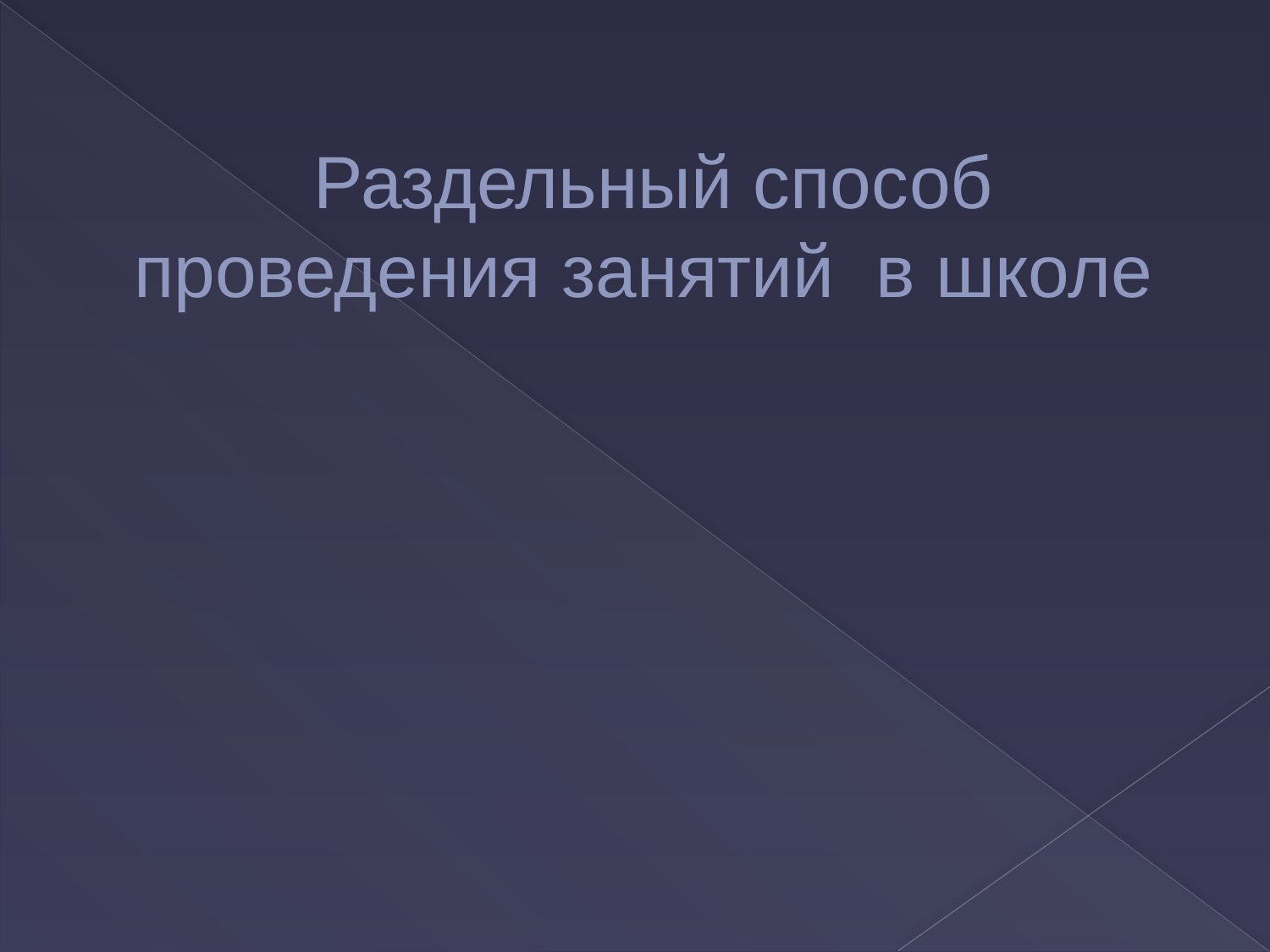

# Раздельный способ проведения занятий  в школе